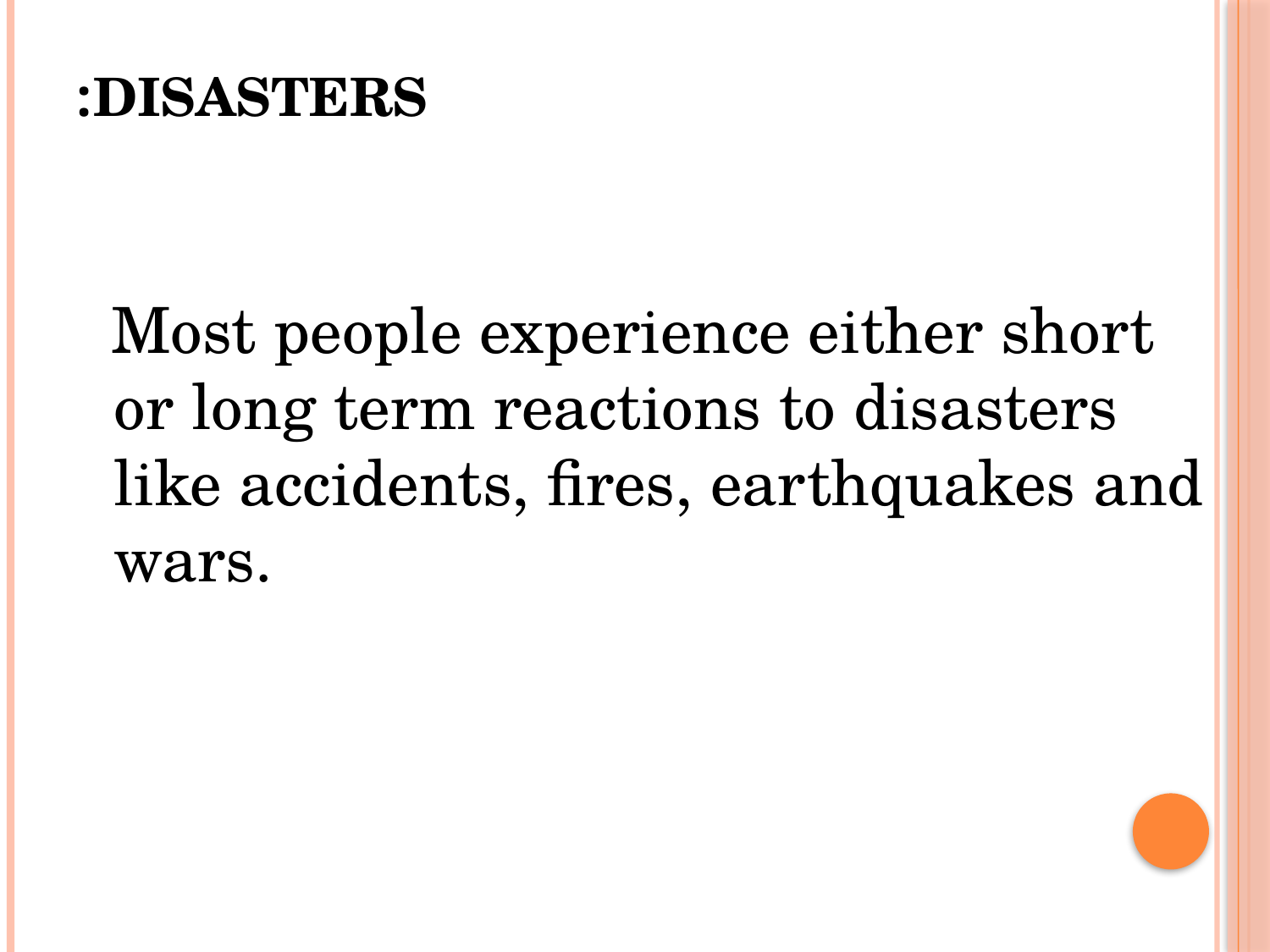

# Disasters:

  Most people experience either short or long term reactions to disasters like accidents, fires, earthquakes and wars.